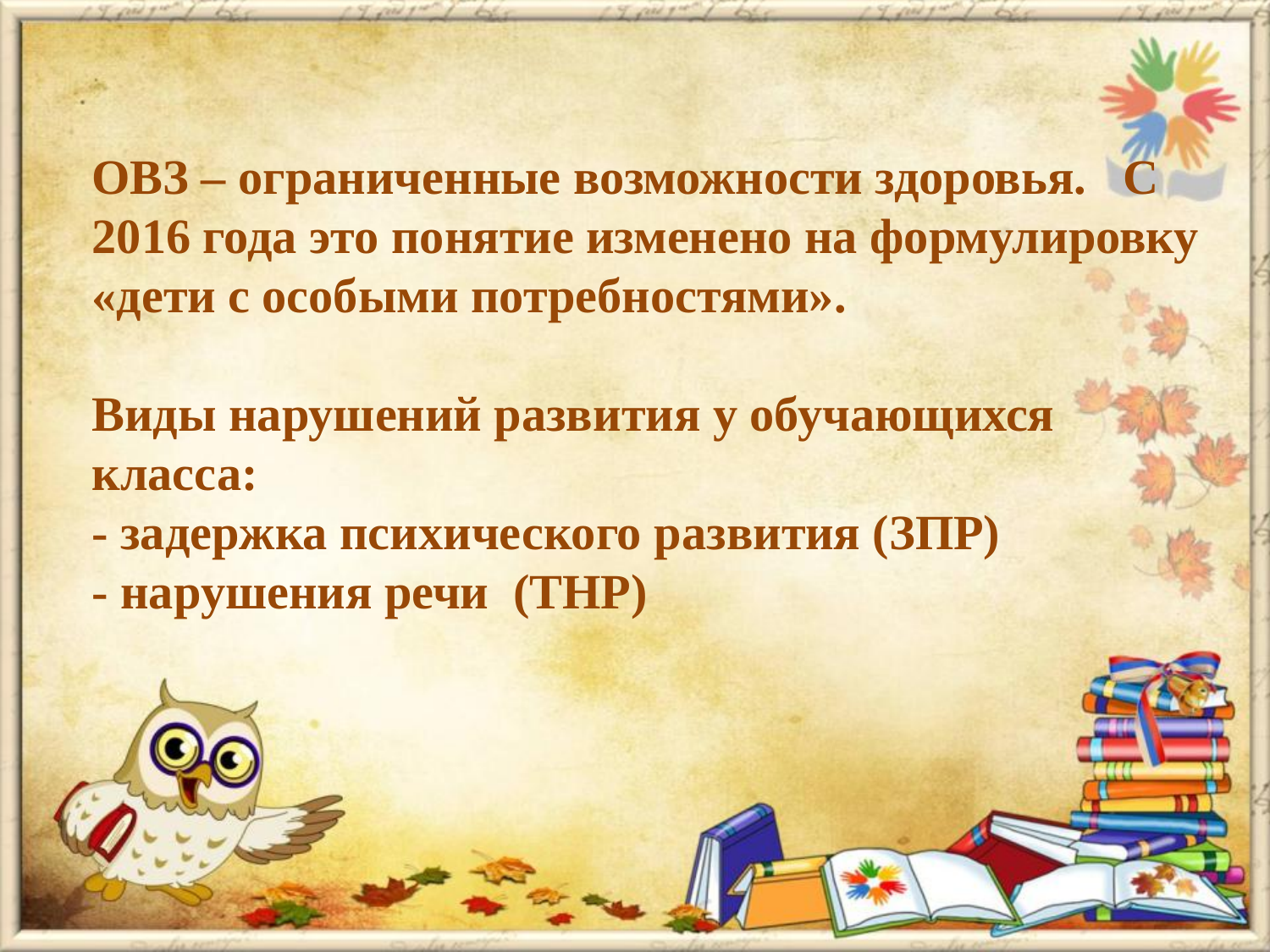

ОВЗ – ограниченные возможности здоровья.   С 2016 года это понятие изменено на формулировку «дети с особыми потребностями».

Виды нарушений развития у обучающихся  класса:
- задержка психического развития (ЗПР)
- нарушения речи  (ТНР)